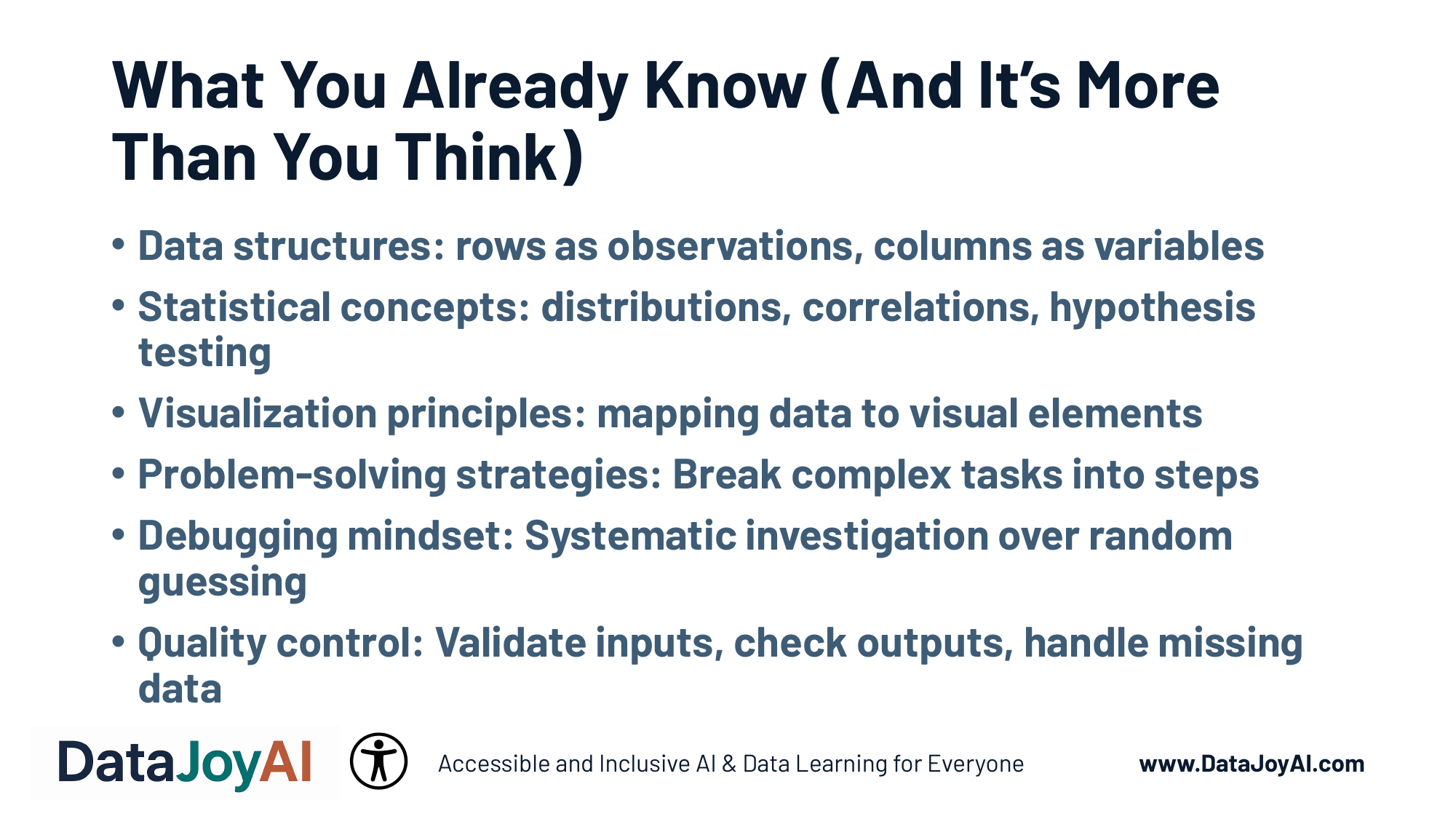

# What You Already Know (And It’s More Than You Think)
Data structures: rows as observations, columns as variables
Statistical concepts: distributions, correlations, hypothesis testing
Visualization principles: mapping data to visual elements
Problem-solving strategies: Break complex tasks into steps
Debugging mindset: Systematic investigation over random guessing
Quality control: Validate inputs, check outputs, handle missing data